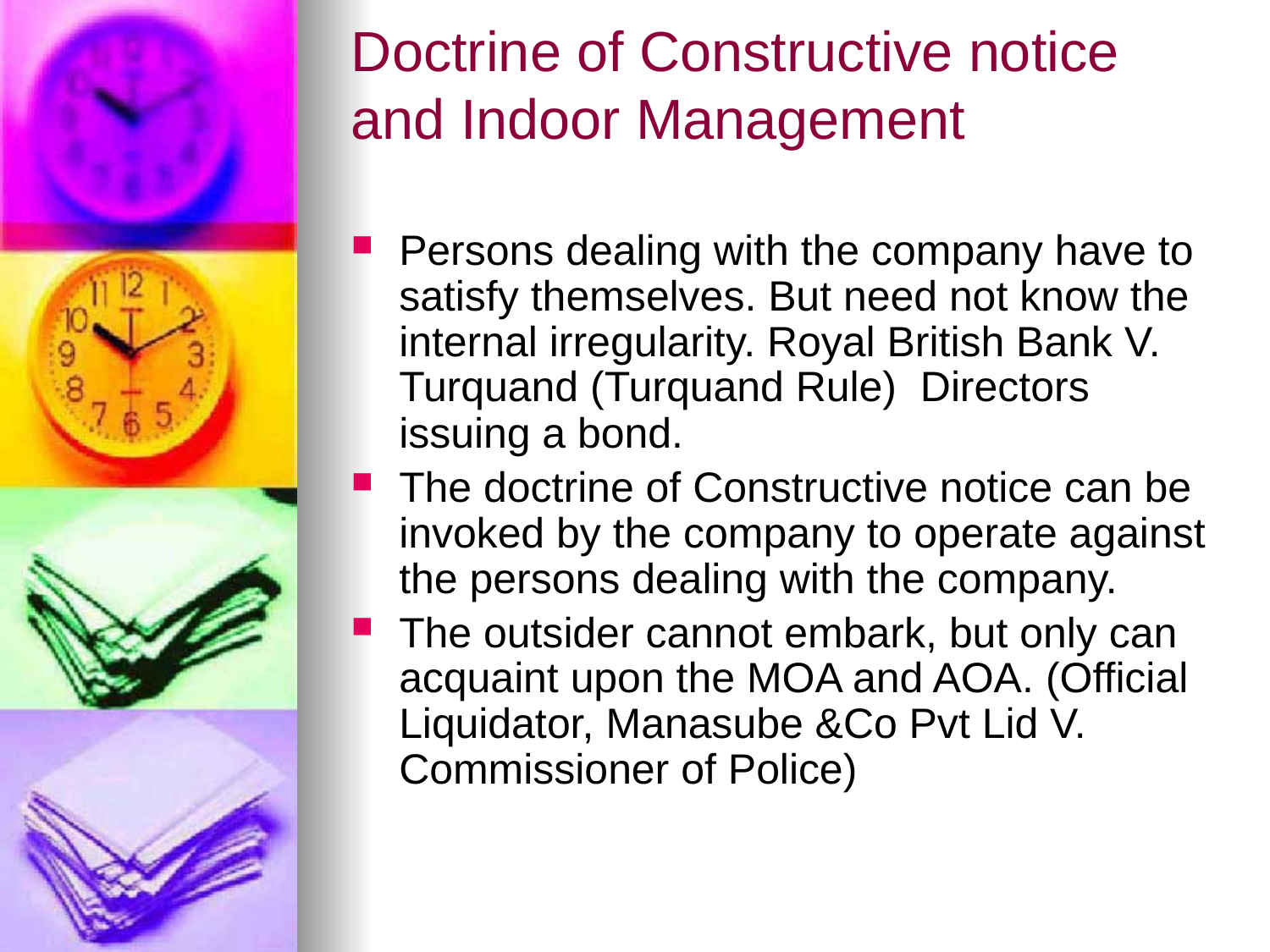

# Doctrine of Constructive notice and Indoor Management
Persons dealing with the company have to satisfy themselves. But need not know the internal irregularity. Royal British Bank V. Turquand (Turquand Rule)  Directors issuing a bond.
The doctrine of Constructive notice can be invoked by the company to operate against the persons dealing with the company.
The outsider cannot embark, but only can acquaint upon the MOA and AOA. (Official Liquidator, Manasube &Co Pvt Lid V. Commissioner of Police)